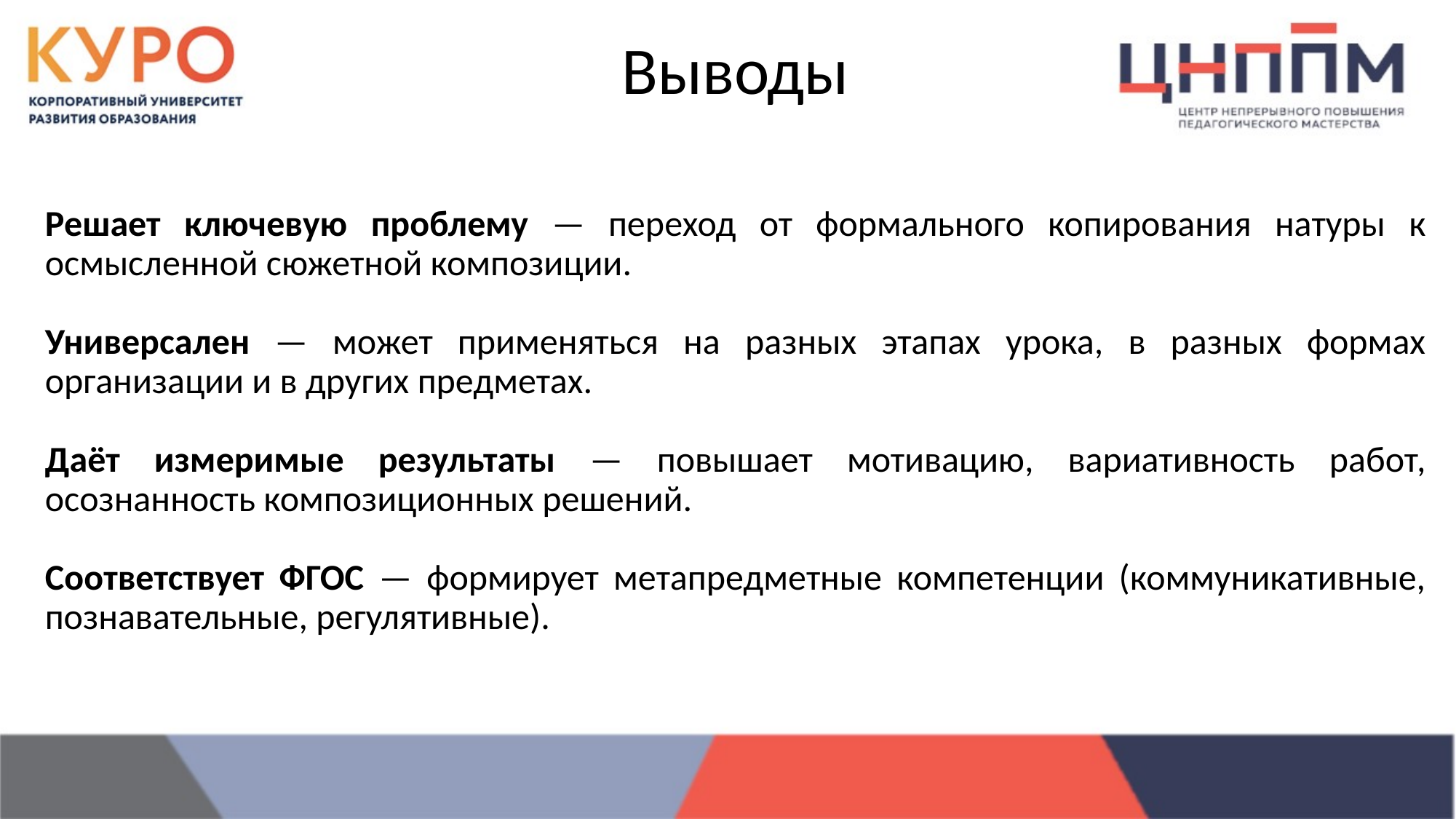

Выводы
Решает ключевую проблему — переход от формального копирования натуры к осмысленной сюжетной композиции.

Универсален — может применяться на разных этапах урока, в разных формах организации и в других предметах.

Даёт измеримые результаты — повышает мотивацию, вариативность работ, осознанность композиционных решений.

Соответствует ФГОС — формирует метапредметные компетенции (коммуникативные, познавательные, регулятивные).